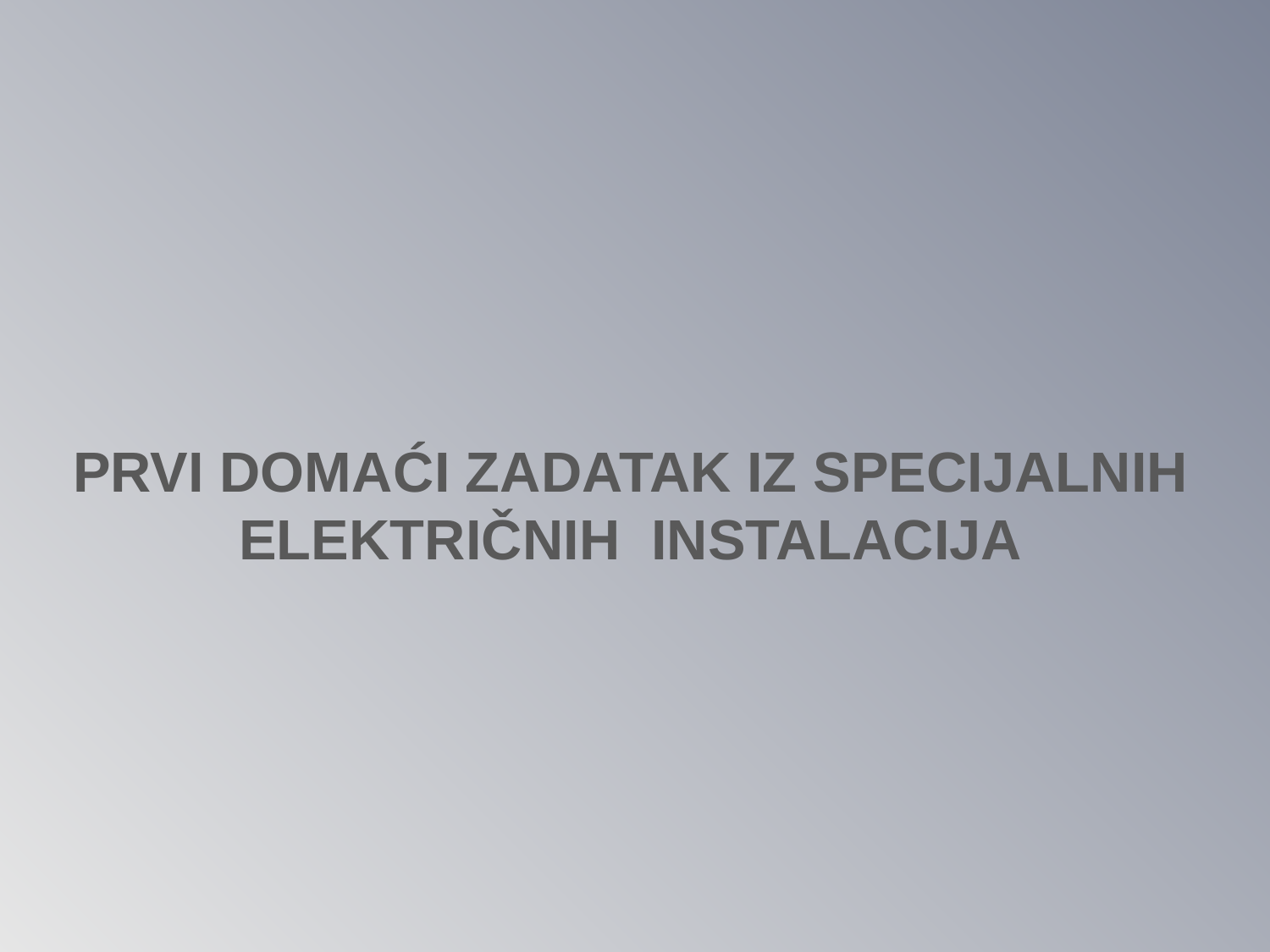

# Prvi domaći zadatak iz specijalnih električnih  instalacija